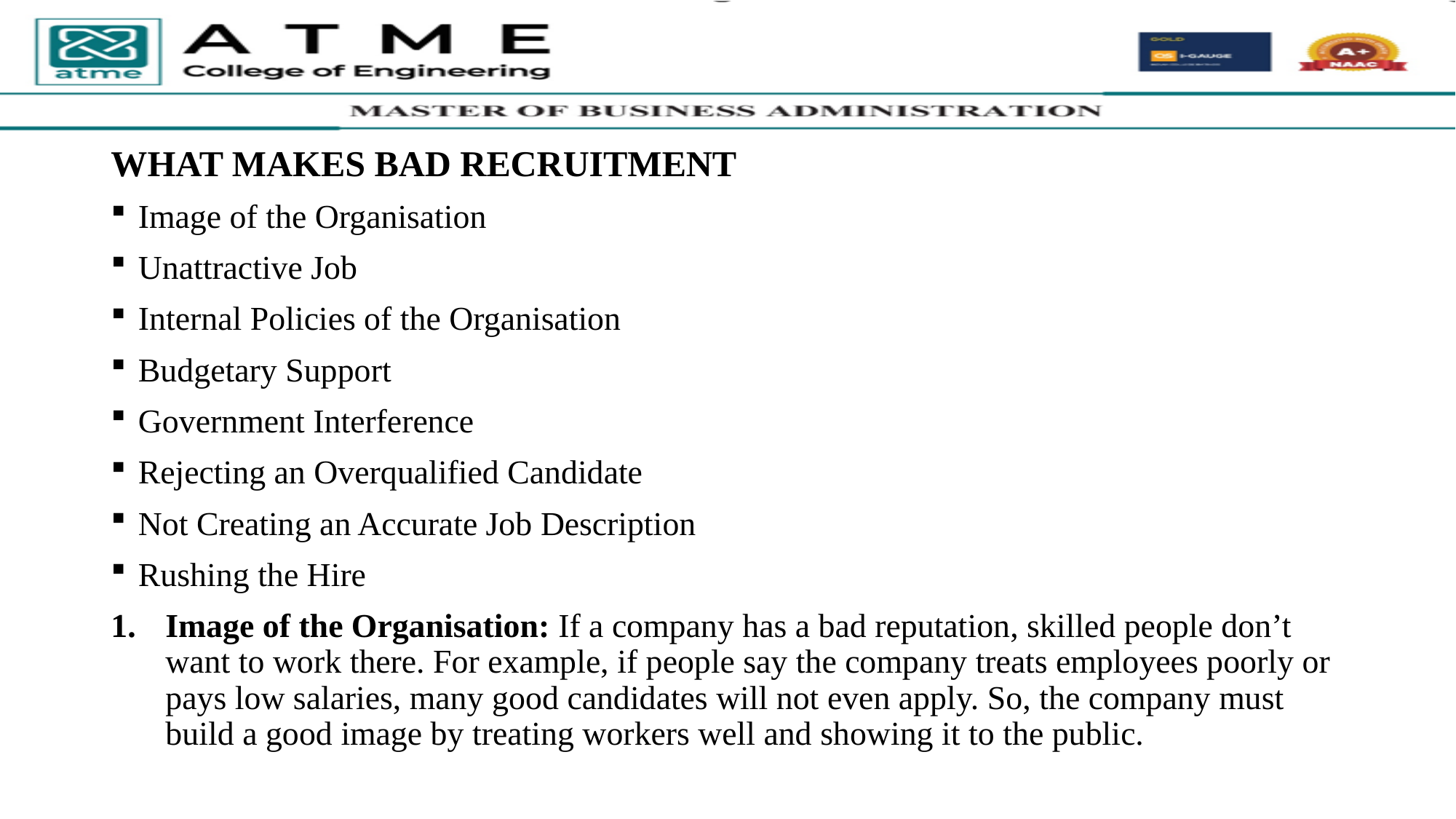

WHAT MAKES BAD RECRUITMENT
Image of the Organisation
Unattractive Job
Internal Policies of the Organisation
Budgetary Support
Government Interference
Rejecting an Overqualified Candidate
Not Creating an Accurate Job Description
Rushing the Hire
Image of the Organisation: If a company has a bad reputation, skilled people don’t want to work there. For example, if people say the company treats employees poorly or pays low salaries, many good candidates will not even apply. So, the company must build a good image by treating workers well and showing it to the public.